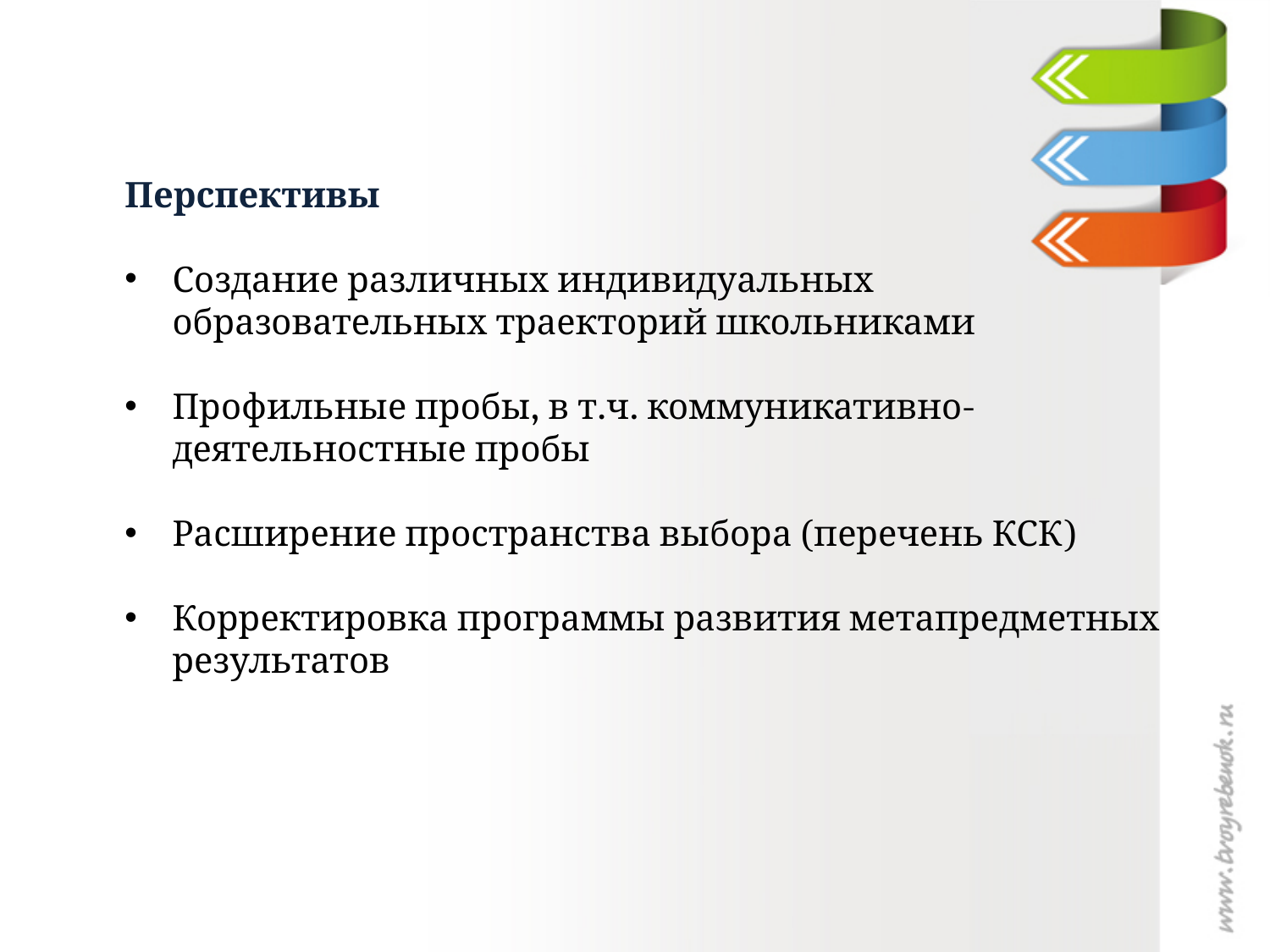

Перспективы

Создание различных индивидуальных образовательных траекторий школьниками

Профильные пробы, в т.ч. коммуникативно-деятельностные пробы

Расширение пространства выбора (перечень КСК)

Корректировка программы развития метапредметных результатов